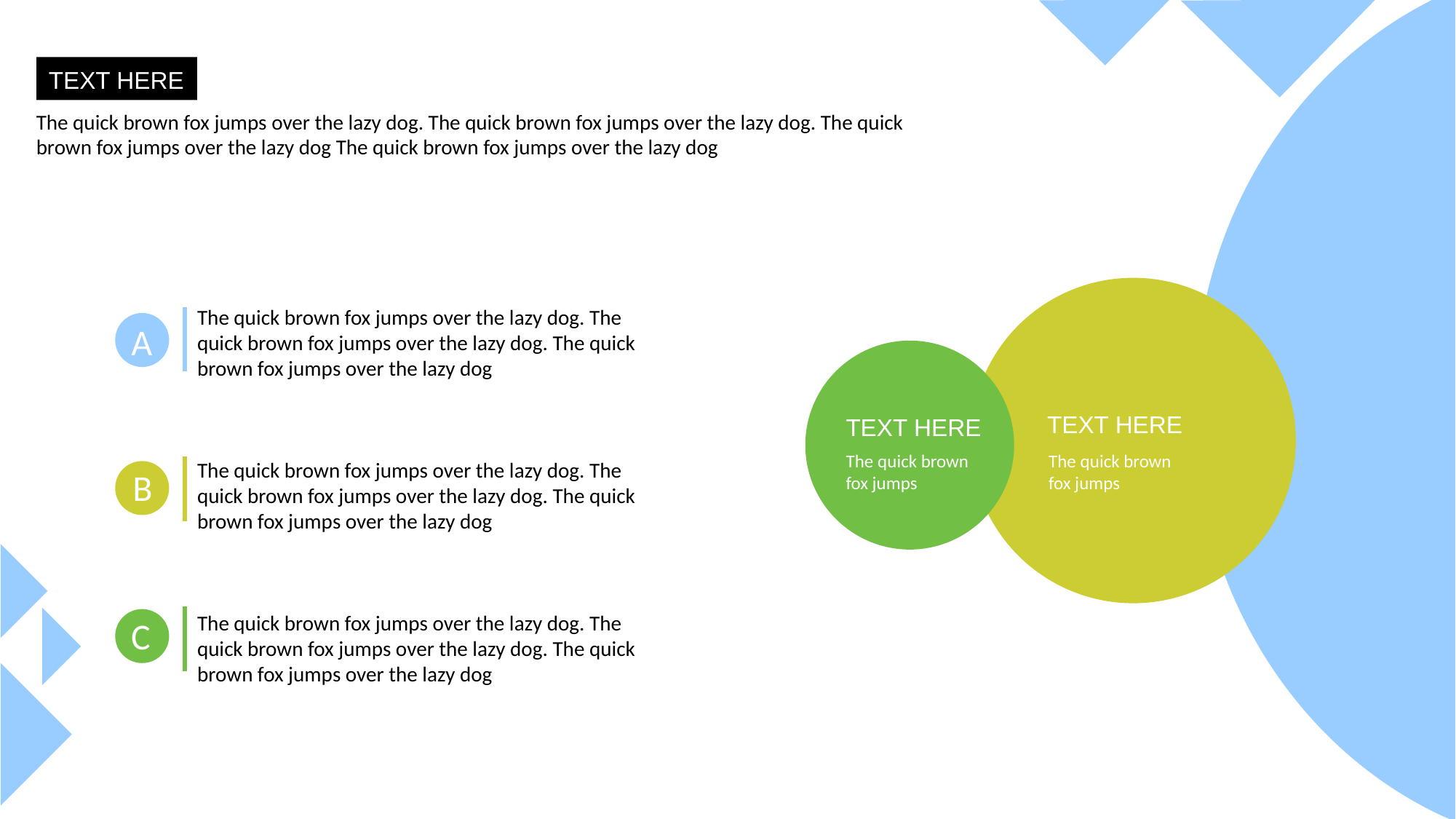

TEXT HERE
The quick brown fox jumps over the lazy dog. The quick brown fox jumps over the lazy dog. The quick brown fox jumps over the lazy dog The quick brown fox jumps over the lazy dog

TEXT HERE
The quick brown fox jumps
The quick brown fox jumps over the lazy dog. The quick brown fox jumps over the lazy dog. The quick brown fox jumps over the lazy dog

A

TEXT HERE
The quick brown fox jumps
The quick brown fox jumps over the lazy dog. The quick brown fox jumps over the lazy dog. The quick brown fox jumps over the lazy dog
B

The quick brown fox jumps over the lazy dog. The quick brown fox jumps over the lazy dog. The quick brown fox jumps over the lazy dog
C